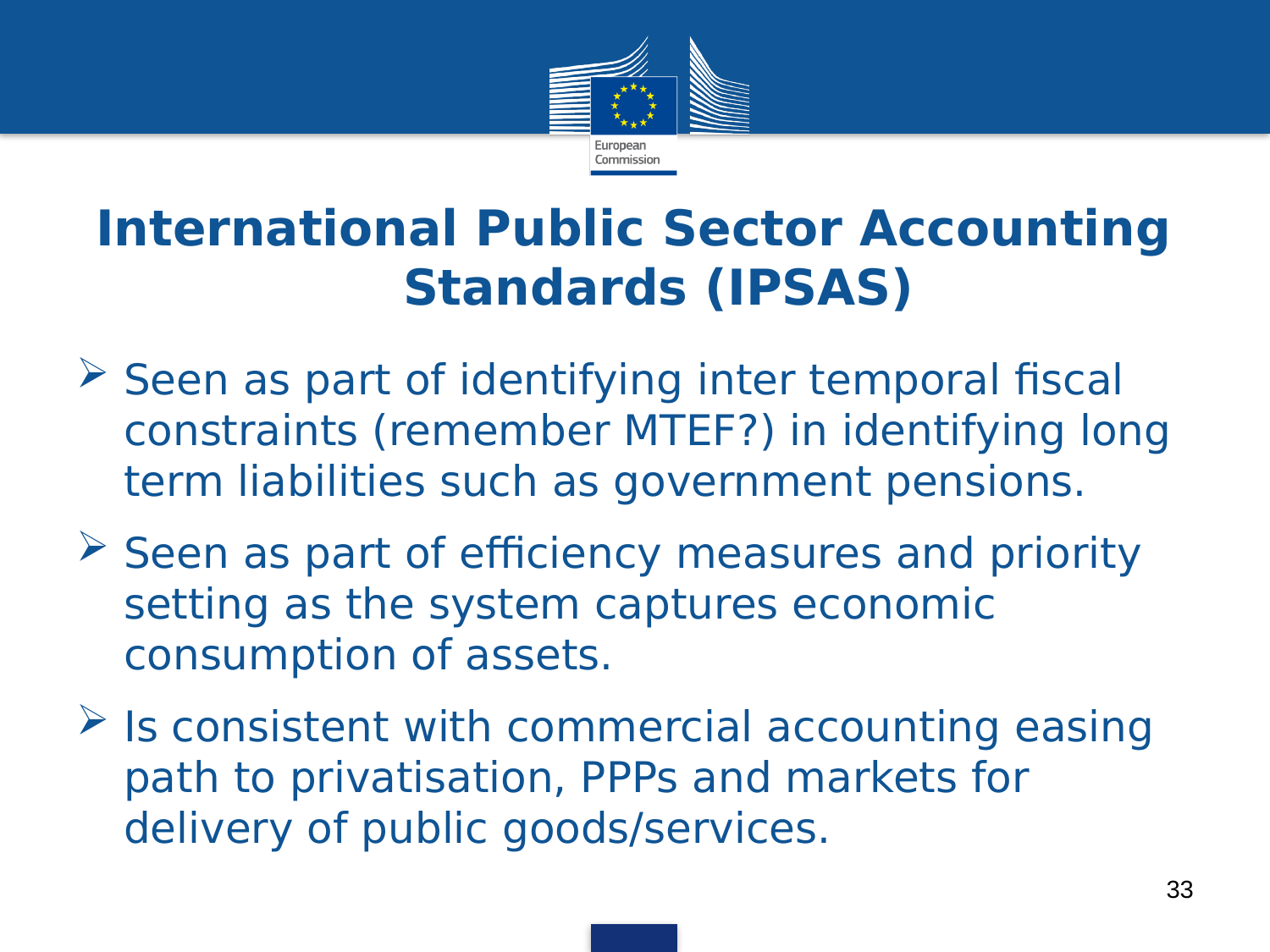

# International Public Sector Accounting Standards (IPSAS)
Seen as part of identifying inter temporal fiscal constraints (remember MTEF?) in identifying long term liabilities such as government pensions.
Seen as part of efficiency measures and priority setting as the system captures economic consumption of assets.
Is consistent with commercial accounting easing path to privatisation, PPPs and markets for delivery of public goods/services.

33